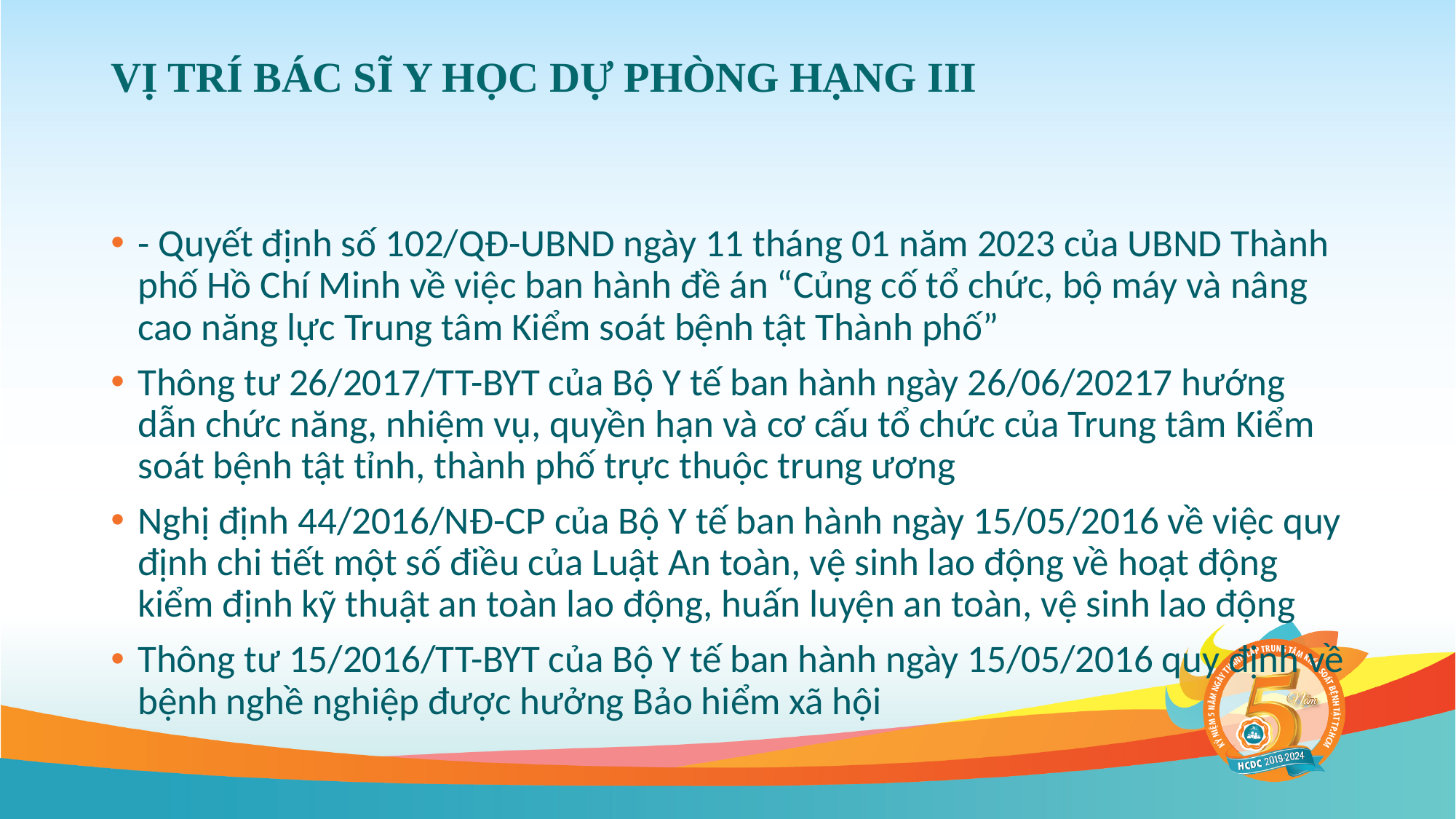

# VỊ TRÍ BÁC SĨ Y HỌC DỰ PHÒNG HẠNG III
- Quyết định số 102/QĐ-UBND ngày 11 tháng 01 năm 2023 của UBND Thành phố Hồ Chí Minh về việc ban hành đề án “Củng cố tổ chức, bộ máy và nâng cao năng lực Trung tâm Kiểm soát bệnh tật Thành phố”
Thông tư 26/2017/TT-BYT của Bộ Y tế ban hành ngày 26/06/20217 hướng dẫn chức năng, nhiệm vụ, quyền hạn và cơ cấu tổ chức của Trung tâm Kiểm soát bệnh tật tỉnh, thành phố trực thuộc trung ương
Nghị định 44/2016/NĐ-CP của Bộ Y tế ban hành ngày 15/05/2016 về việc quy định chi tiết một số điều của Luật An toàn, vệ sinh lao động về hoạt động kiểm định kỹ thuật an toàn lao động, huấn luyện an toàn, vệ sinh lao động
Thông tư 15/2016/TT-BYT của Bộ Y tế ban hành ngày 15/05/2016 quy định về bệnh nghề nghiệp được hưởng Bảo hiểm xã hội